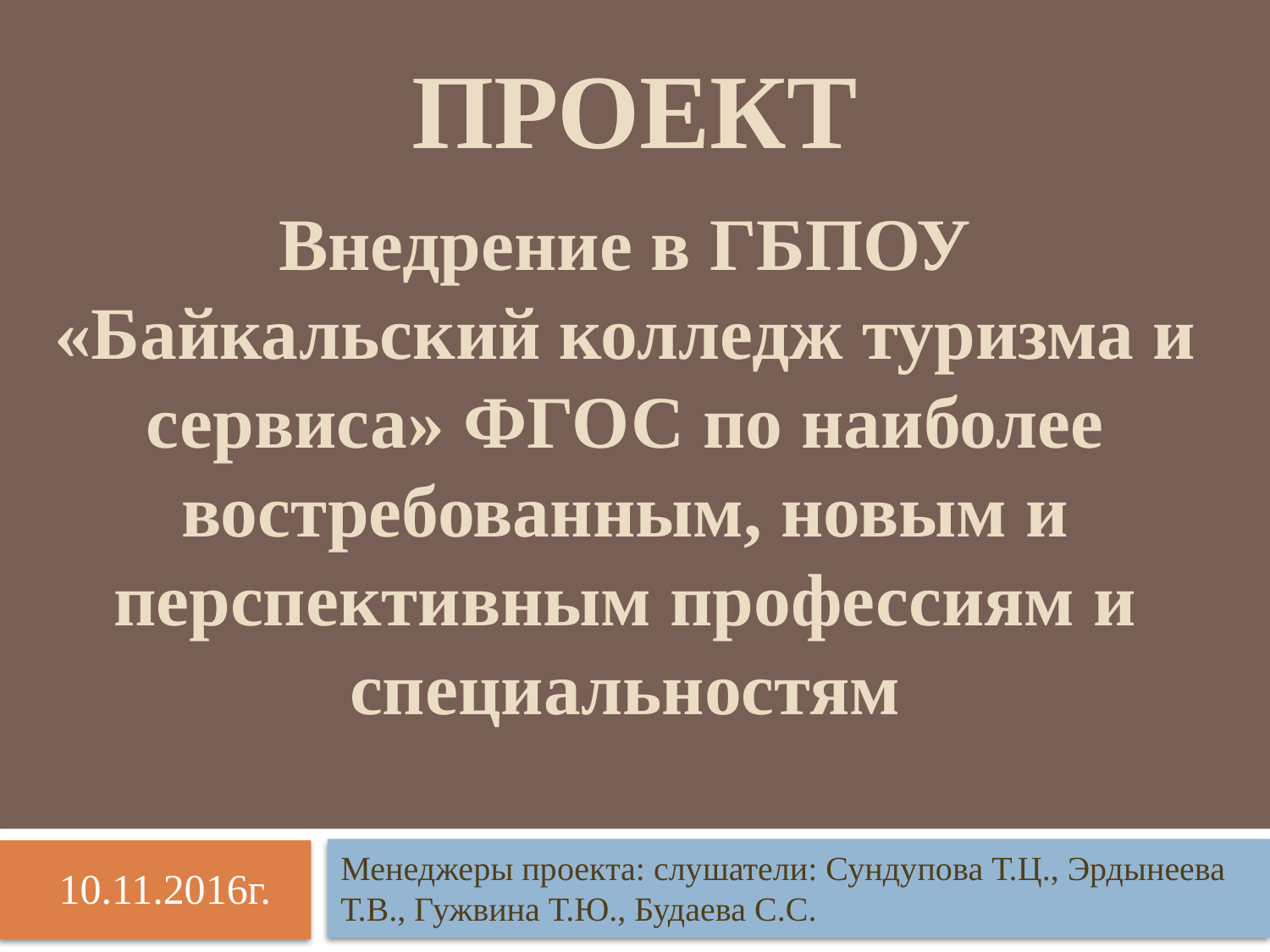

# проект
Внедрение в ГБПОУ «Байкальский колледж туризма и сервиса» ФГОС по наиболее востребованным, новым и перспективным профессиям и специальностям
Менеджеры проекта: слушатели: Сундупова Т.Ц., Эрдынеева Т.В., Гужвина Т.Ю., Будаева С.С.
10.11.2016г.